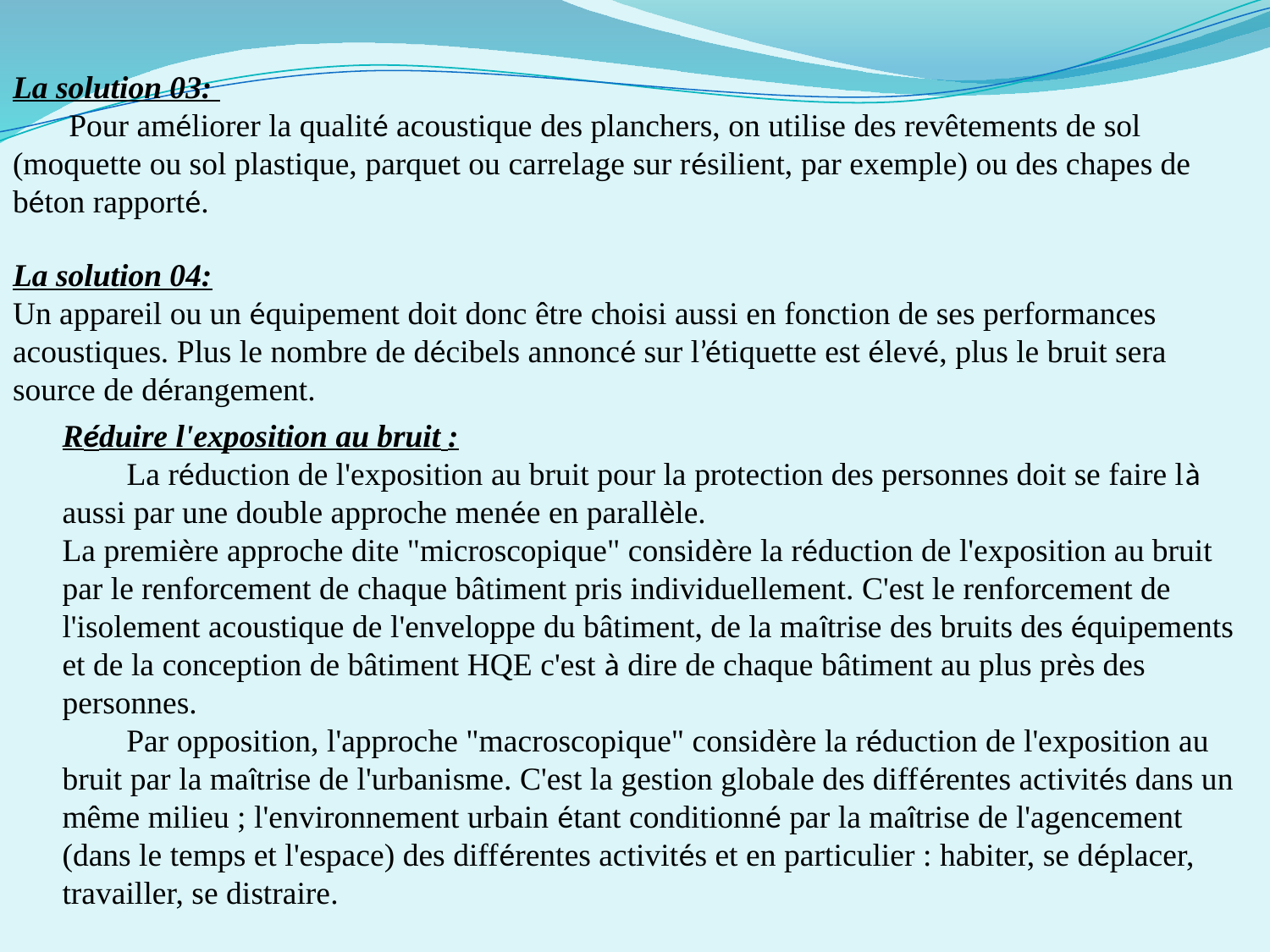

La solution 03:
       Pour améliorer la qualité acoustique des planchers, on utilise des revêtements de sol (moquette ou sol plastique, parquet ou carrelage sur résilient, par exemple) ou des chapes de béton rapporté.
La solution 04:
Un appareil ou un équipement doit donc être choisi aussi en fonction de ses performances acoustiques. Plus le nombre de décibels annoncé sur l’étiquette est élevé, plus le bruit sera source de dérangement.
Réduire l'exposition au bruit :
        La réduction de l'exposition au bruit pour la protection des personnes doit se faire là aussi par une double approche menée en parallèle.
La première approche dite "microscopique" considère la réduction de l'exposition au bruit par le renforcement de chaque bâtiment pris individuellement. C'est le renforcement de l'isolement acoustique de l'enveloppe du bâtiment, de la maîtrise des bruits des équipements et de la conception de bâtiment HQE c'est à dire de chaque bâtiment au plus près des personnes.
        Par opposition, l'approche "macroscopique" considère la réduction de l'exposition au bruit par la maîtrise de l'urbanisme. C'est la gestion globale des différentes activités dans un même milieu ; l'environnement urbain étant conditionné par la maîtrise de l'agencement (dans le temps et l'espace) des différentes activités et en particulier : habiter, se déplacer, travailler, se distraire.